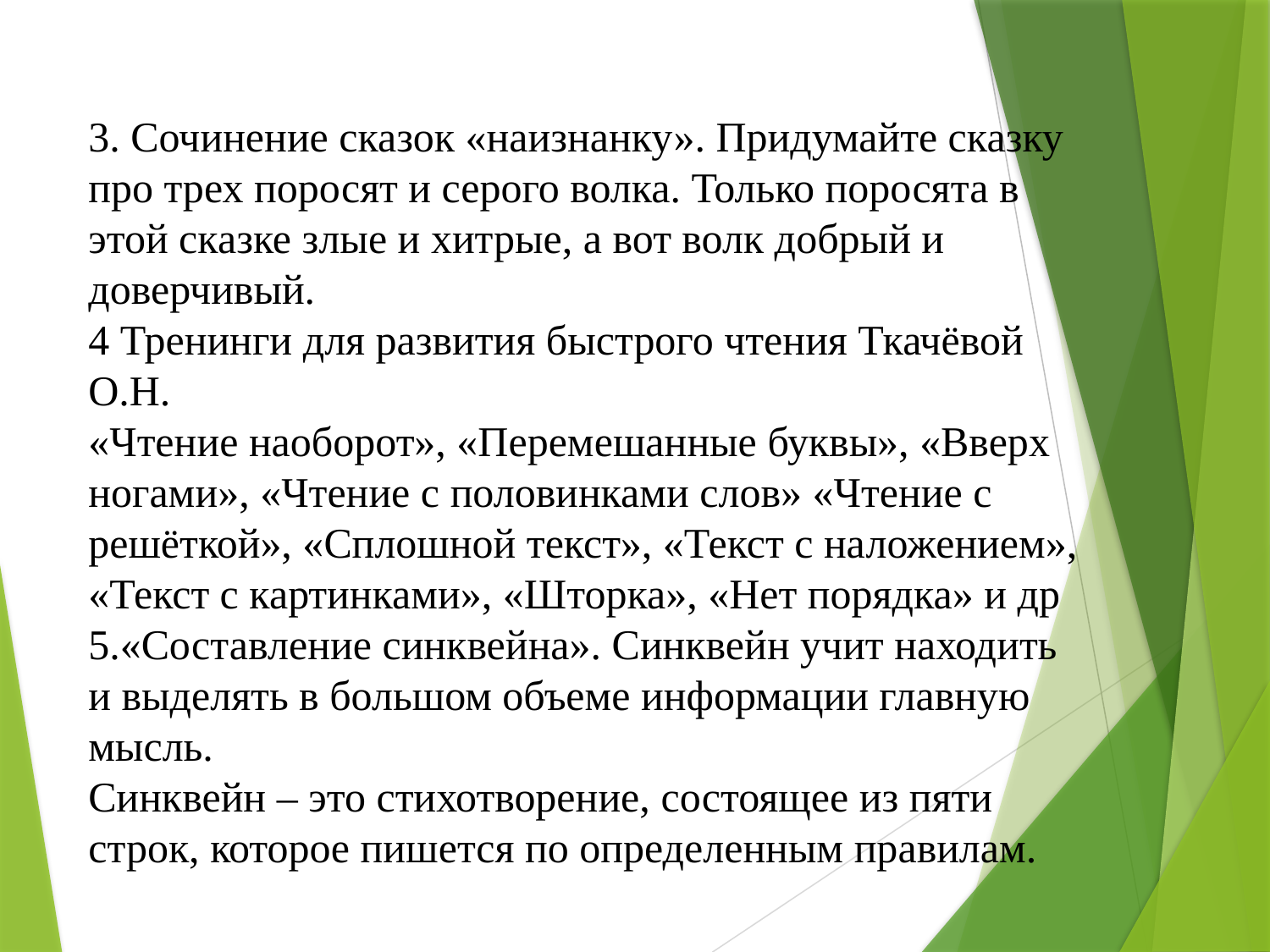

3. Сочинение сказок «наизнанку». Придумайте сказку про трех поросят и серого волка. Только поросята в этой сказке злые и хитрые, а вот волк добрый и доверчивый.
4 Тренинги для развития быстрого чтения Ткачёвой О.Н.
«Чтение наоборот», «Перемешанные буквы», «Вверх ногами», «Чтение с половинками слов» «Чтение с решёткой», «Сплошной текст», «Текст с наложением», «Текст с картинками», «Шторка», «Нет порядка» и др
5.«Составление синквейна». Синквейн учит находить и выделять в большом объеме информации главную мысль.
Синквейн – это стихотворение, состоящее из пяти строк, которое пишется по определенным правилам.